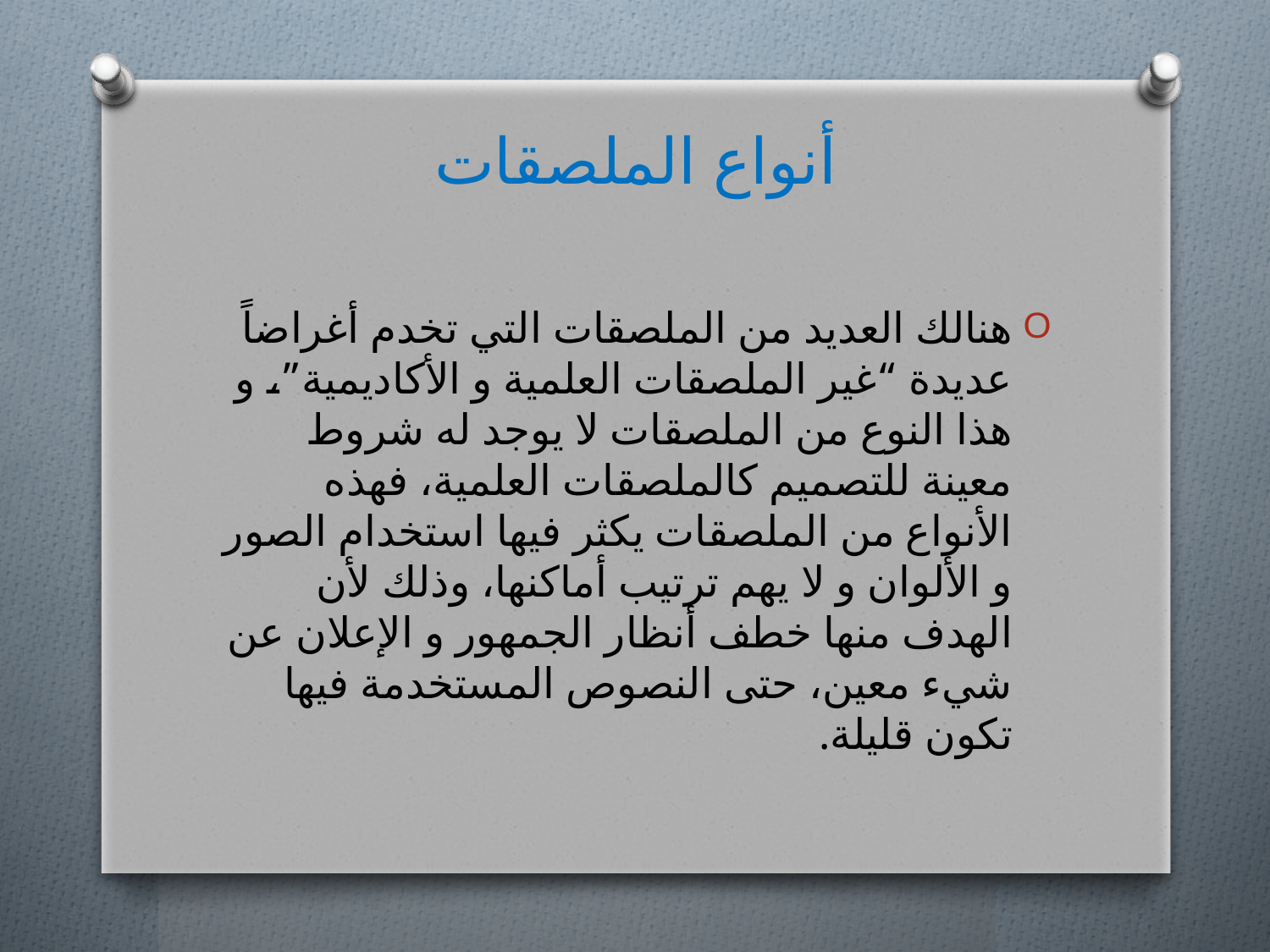

# أنواع الملصقات
هنالك العديد من الملصقات التي تخدم أغراضاً عديدة “غير الملصقات العلمية و الأكاديمية”، و هذا النوع من الملصقات لا يوجد له شروط معينة للتصميم كالملصقات العلمية، فهذه الأنواع من الملصقات يكثر فيها استخدام الصور و الألوان و لا يهم ترتيب أماكنها، وذلك لأن الهدف منها خطف أنظار الجمهور و الإعلان عن شيء معين، حتى النصوص المستخدمة فيها تكون قليلة.